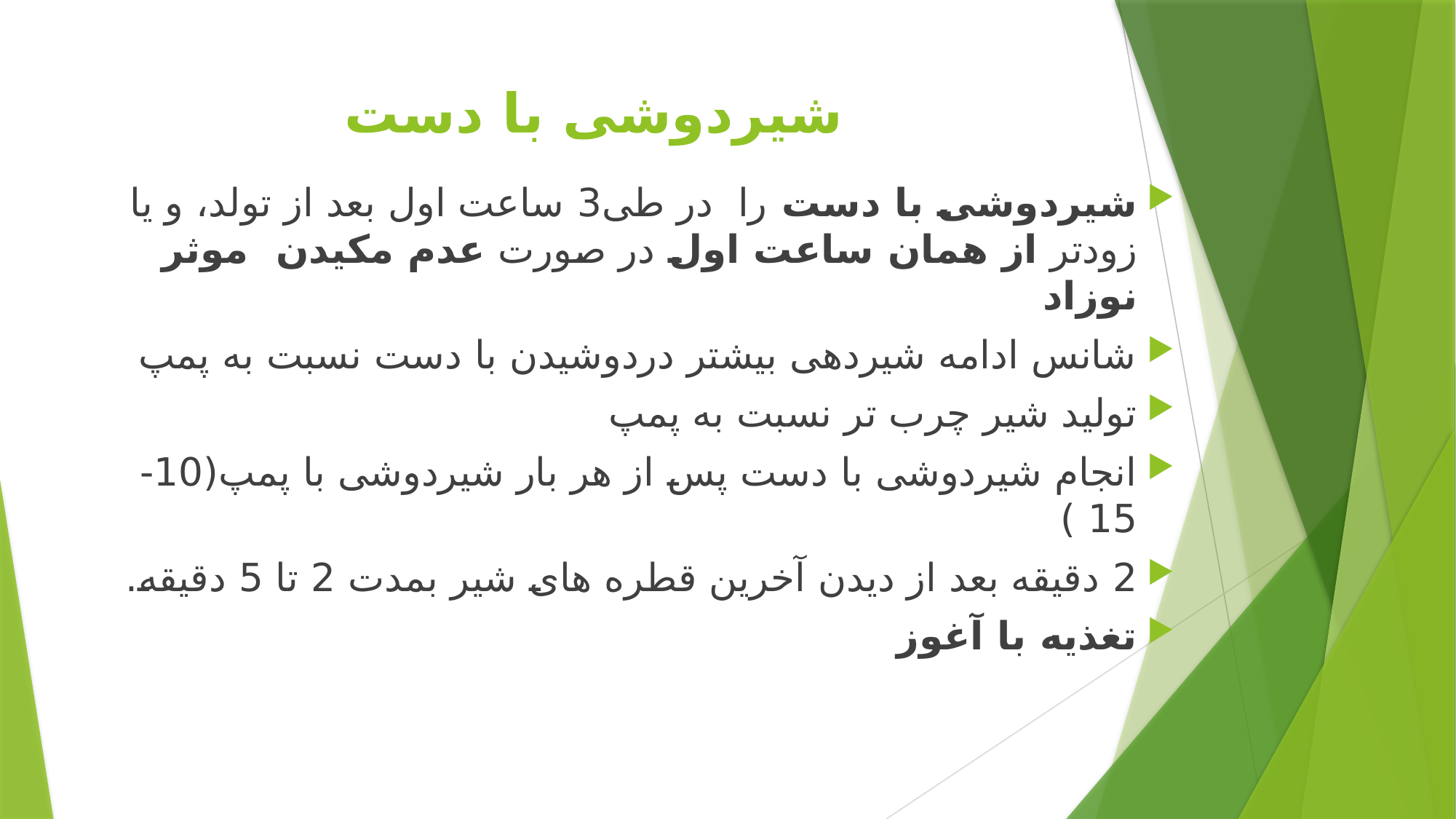

# شیردوشی با دست
شیردوشی با دست را  در طی3 ساعت اول بعد از تولد، و یا زودتر از همان ساعت اول در صورت عدم مکیدن  موثر نوزاد
شانس ادامه شیردهی بیشتر دردوشیدن با دست نسبت به پمپ
تولید شیر چرب تر نسبت به پمپ
انجام شیردوشی با دست پس از هر بار شیردوشی با پمپ(10-15 )
2 دقیقه بعد از دیدن آخرین قطره های شیر بمدت 2 تا 5 دقیقه.
تغذیه با آغوز